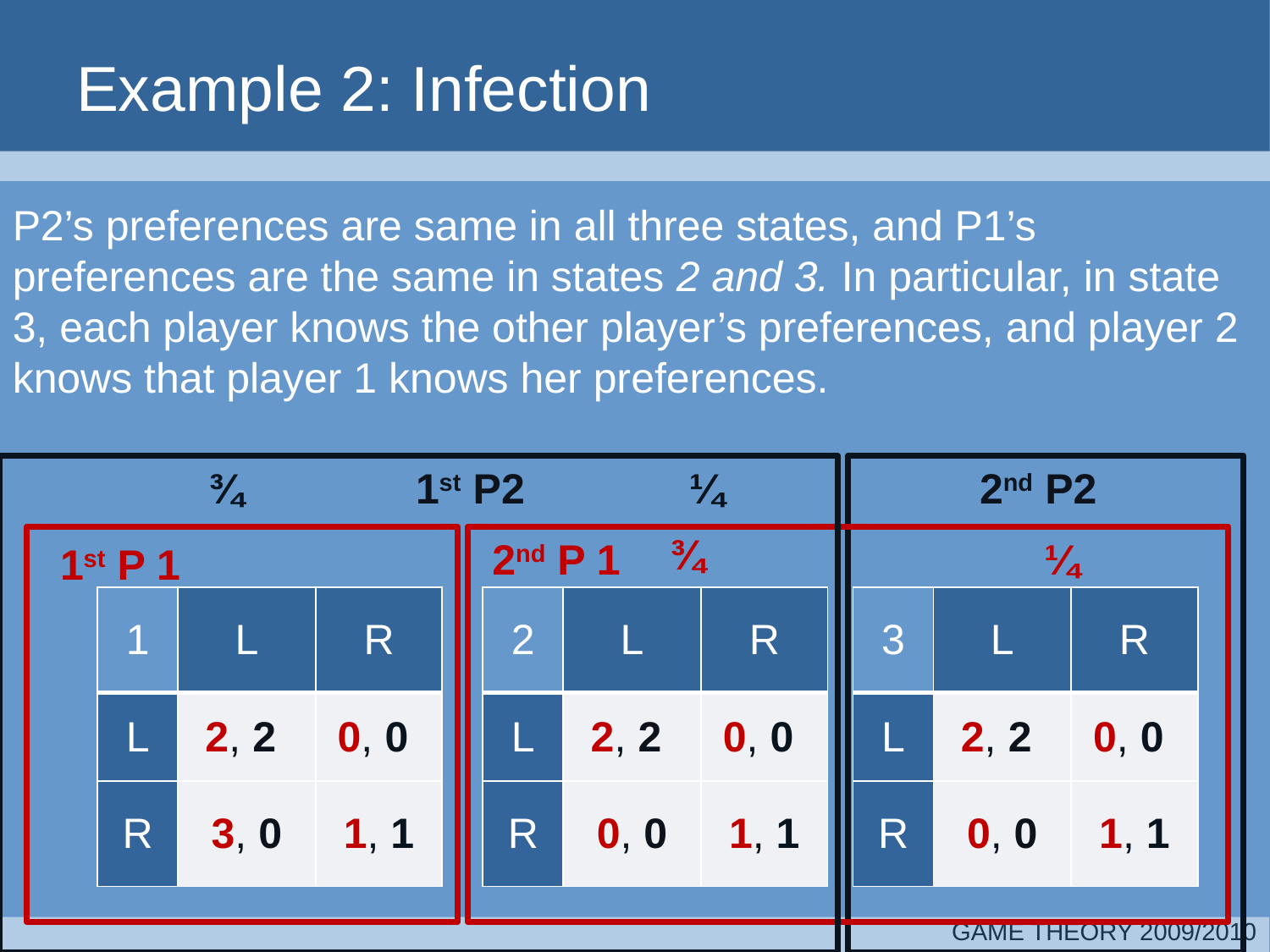

# Example 2: Infection
P2’s preferences are same in all three states, and P1’s preferences are the same in states 2 and 3. In particular, in state 3, each player knows the other player’s preferences, and player 2 knows that player 1 knows her preferences.

¾
1st P2
¼
2nd P2

¾

2nd P 1
¼
1st P 1
| 1 | L | R |
| --- | --- | --- |
| L | 2, 2 | 0, 0 |
| R | 3, 0 | 1, 1 |
| 2 | L | R |
| --- | --- | --- |
| L | 2, 2 | 0, 0 |
| R | 0, 0 | 1, 1 |
| 3 | L | R |
| --- | --- | --- |
| L | 2, 2 | 0, 0 |
| R | 0, 0 | 1, 1 |
GAME THEORY 2009/2010